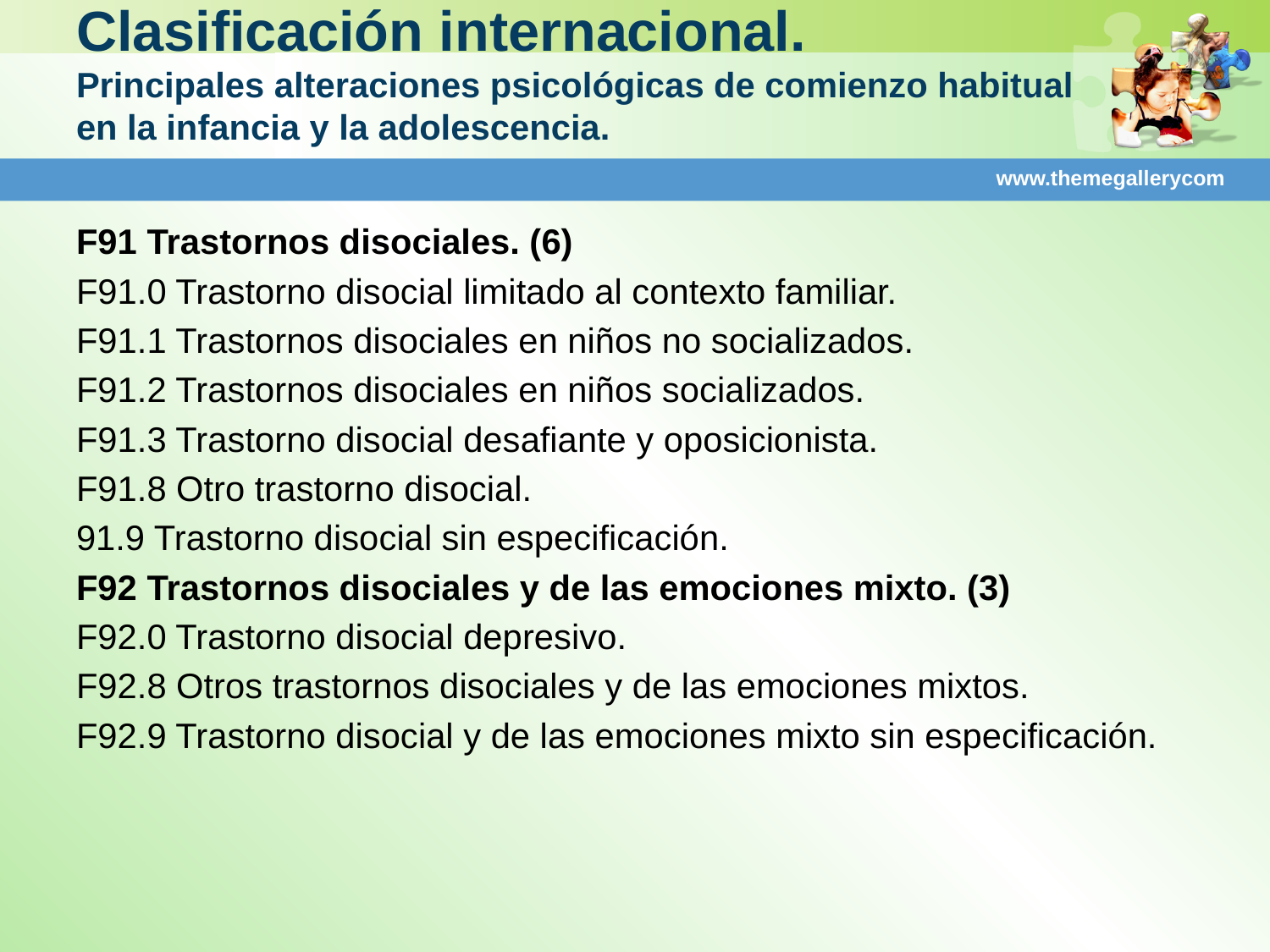

# Clasificación internacional. Principales alteraciones psicológicas de comienzo habitual en la infancia y la adolescencia.
www.themegallerycom
F91 Trastornos disociales. (6)
F91.0 Trastorno disocial limitado al contexto familiar.
F91.1 Trastornos disociales en niños no socializados.
F91.2 Trastornos disociales en niños socializados.
F91.3 Trastorno disocial desafiante y oposicionista.
F91.8 Otro trastorno disocial.
91.9 Trastorno disocial sin especificación.
F92 Trastornos disociales y de las emociones mixto. (3)
F92.0 Trastorno disocial depresivo.
F92.8 Otros trastornos disociales y de las emociones mixtos.
F92.9 Trastorno disocial y de las emociones mixto sin especificación.